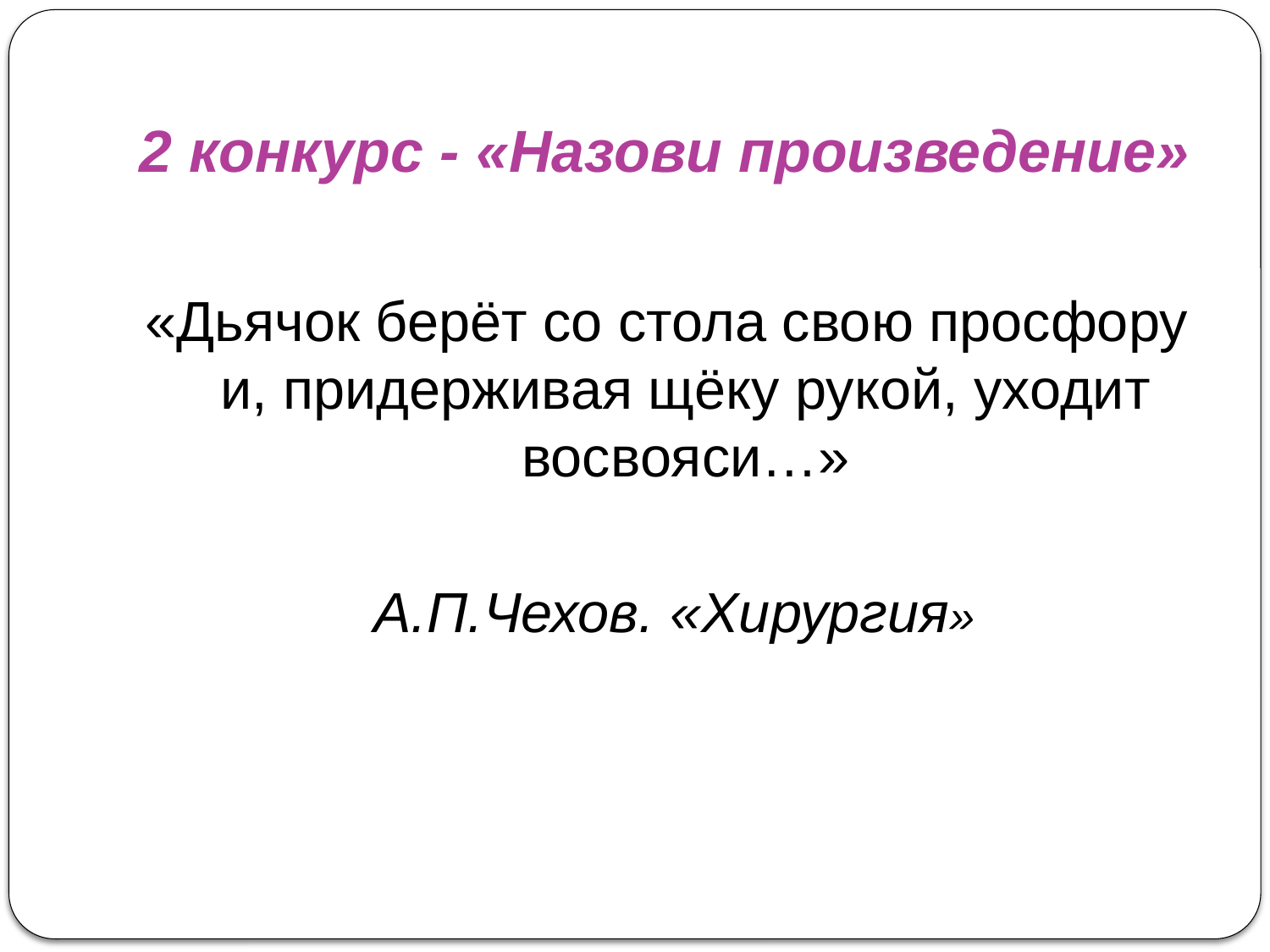

# 2 конкурс - «Назови произведение»

«Дьячок берёт со стола свою просфору и, придерживая щёку рукой, уходит восвояси…»

 А.П.Чехов. «Хирургия»